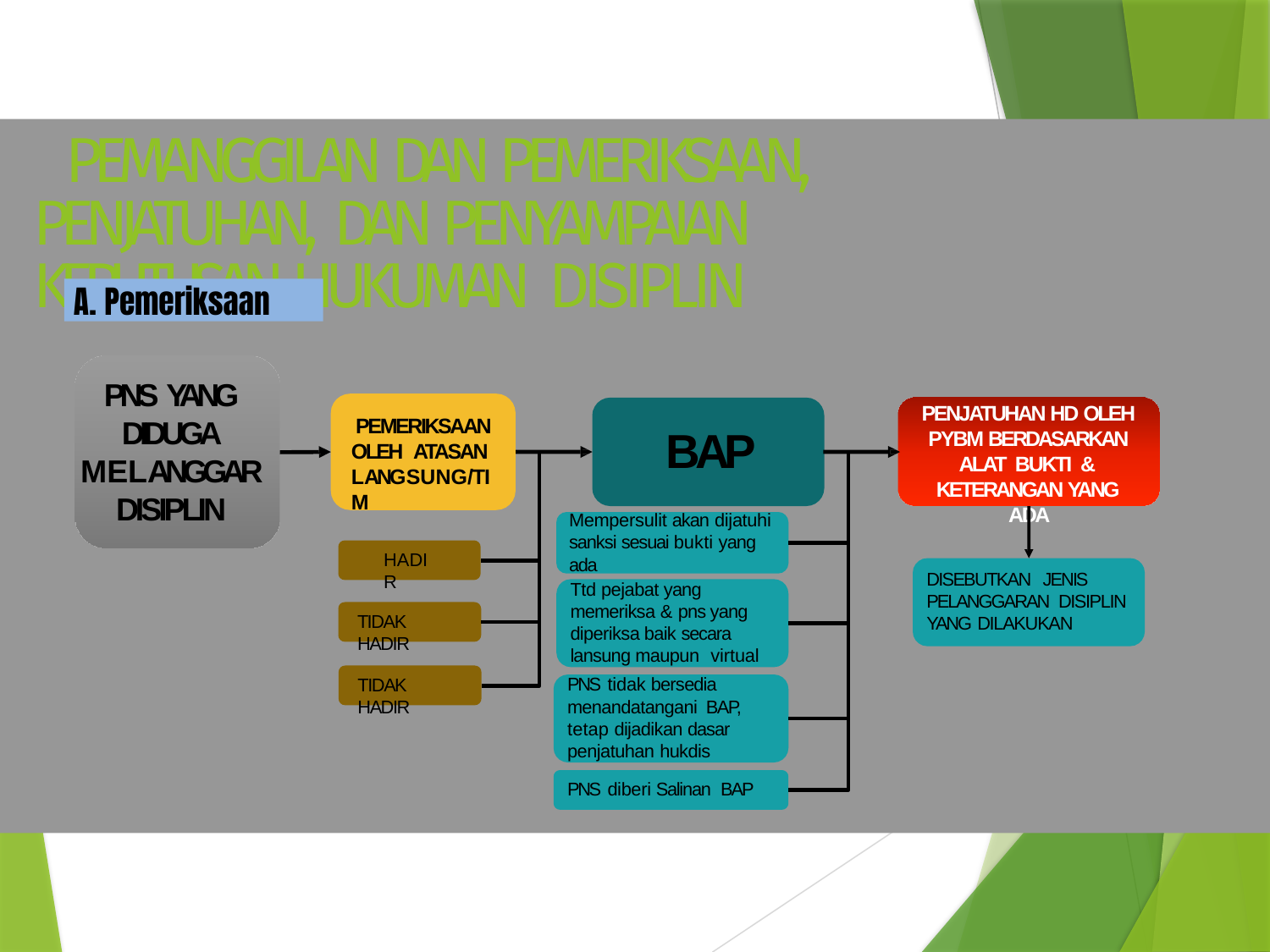

# PEMANGGILAN DAN PEMERIKSAAN, PENJATUHAN,  DAN PENYAMPAIAN KEPUTUSAN HUKUMAN DISIPLIN
A. Pemeriksaan

PNS  YANG  DIDUGA  MELANGGAR  DISIPLIN

PENJATUHAN HD OLEH  PYBM BERDASARKAN  ALAT  BUKTI  &  KETERANGAN YANG  ADA
PEMERIKSAAN  OLEH ATASAN  LANGSUNG/TIM
BAP
Mempersulit akan dijatuhi  sanksi sesuai bukti yang  ada
Ttd pejabat yang  memeriksa & pns yang  diperiksa baik secara  lansung maupun    virtual
PNS  tidak bersedia  menandatangani  BAP,  tetap dijadikan dasar  penjatuhan hukdis

HADIR
DISEBUTKAN   JENIS  PELANGGARAN  DISIPLIN  YANG DILAKUKAN

TIDAK HADIR
TIDAK HADIR

PNS  diberi Salinan  BAP